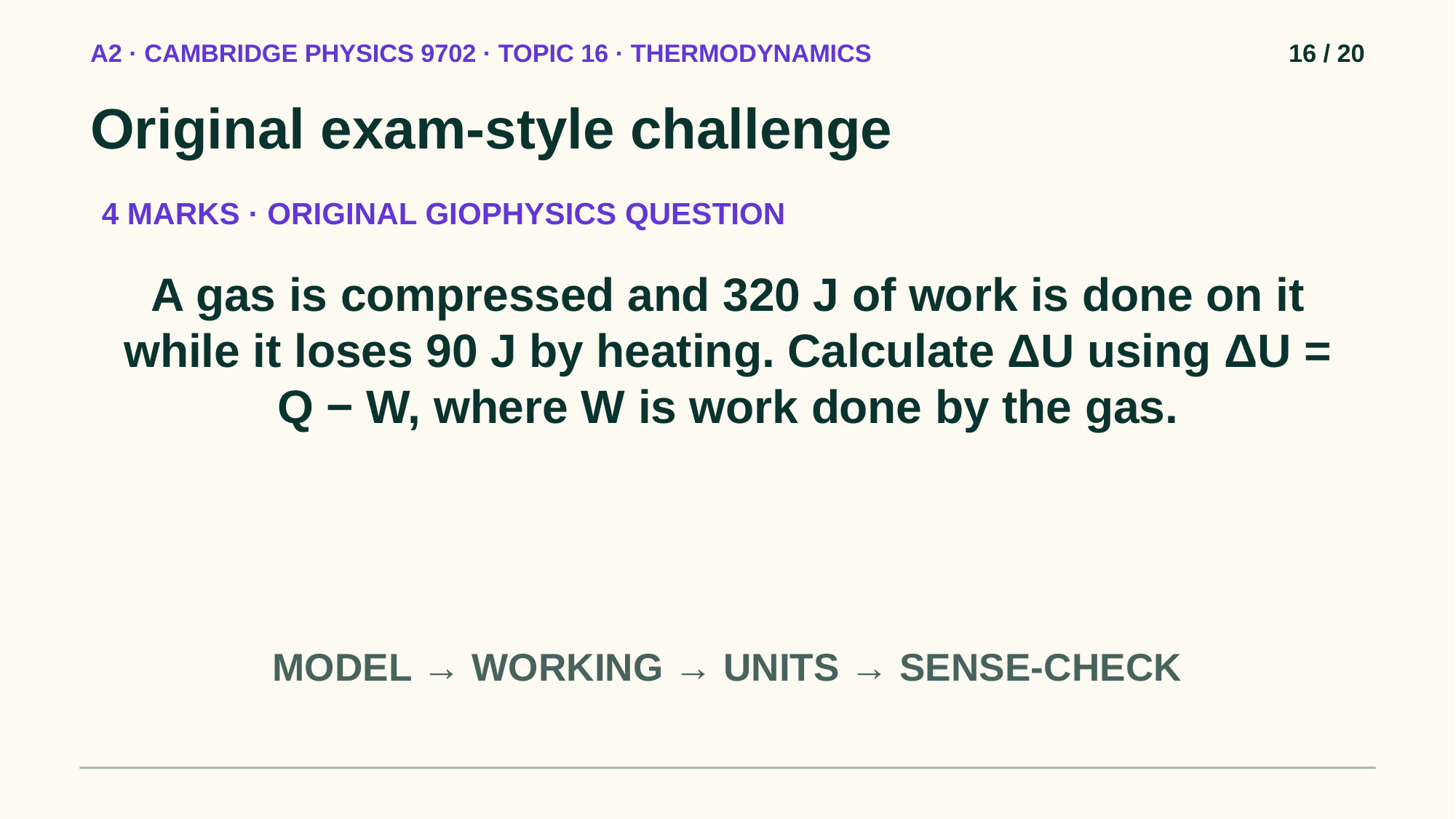

A2 · CAMBRIDGE PHYSICS 9702 · TOPIC 16 · THERMODYNAMICS
16 / 20
Original exam-style challenge
4 MARKS · ORIGINAL GIOPHYSICS QUESTION
A gas is compressed and 320 J of work is done on it while it loses 90 J by heating. Calculate ΔU using ΔU = Q − W, where W is work done by the gas.
MODEL → WORKING → UNITS → SENSE-CHECK